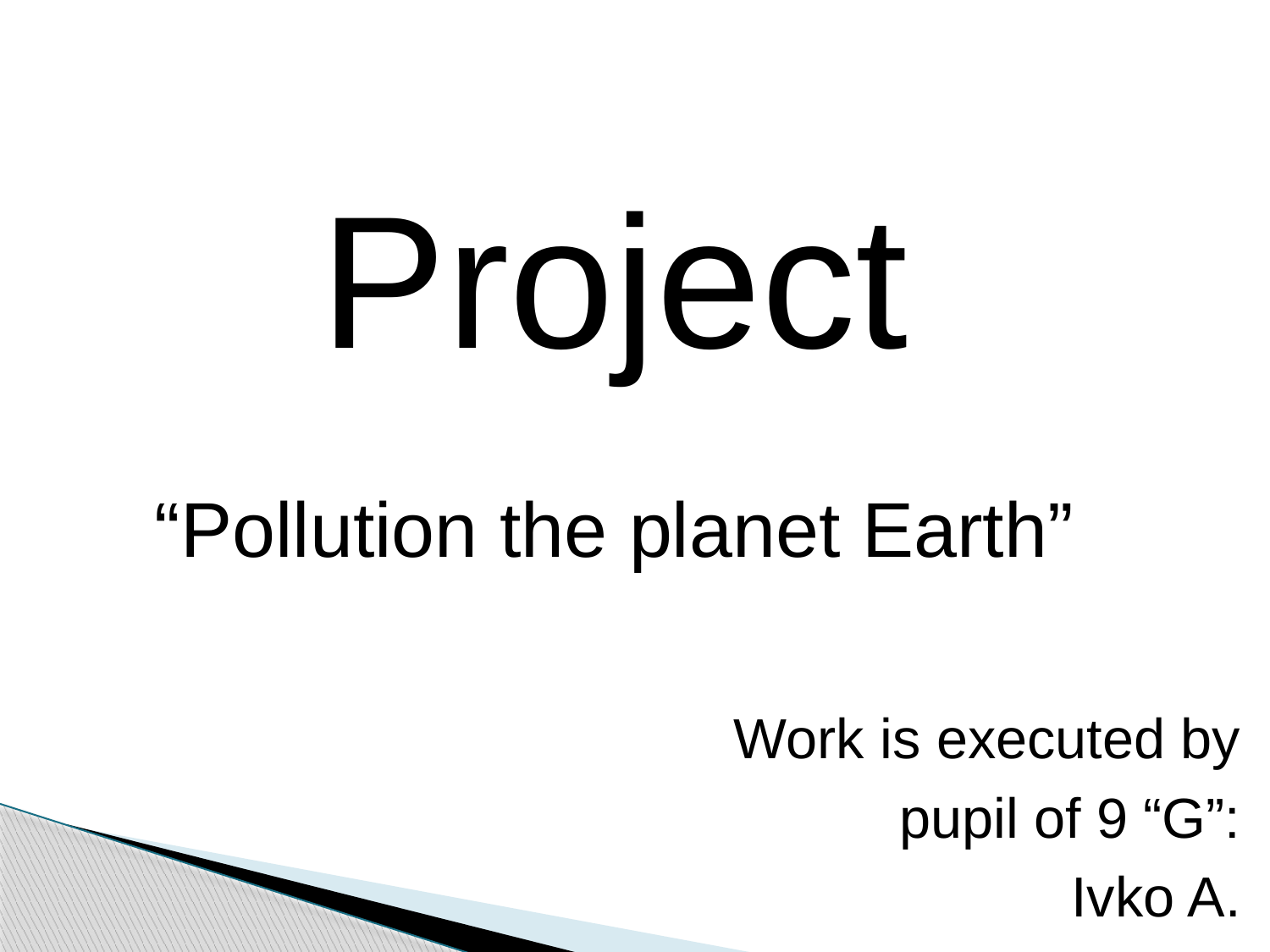

Project
“Pollution the planet Earth”
Work is executed by
pupil of 9 “G”:
Ivko A.